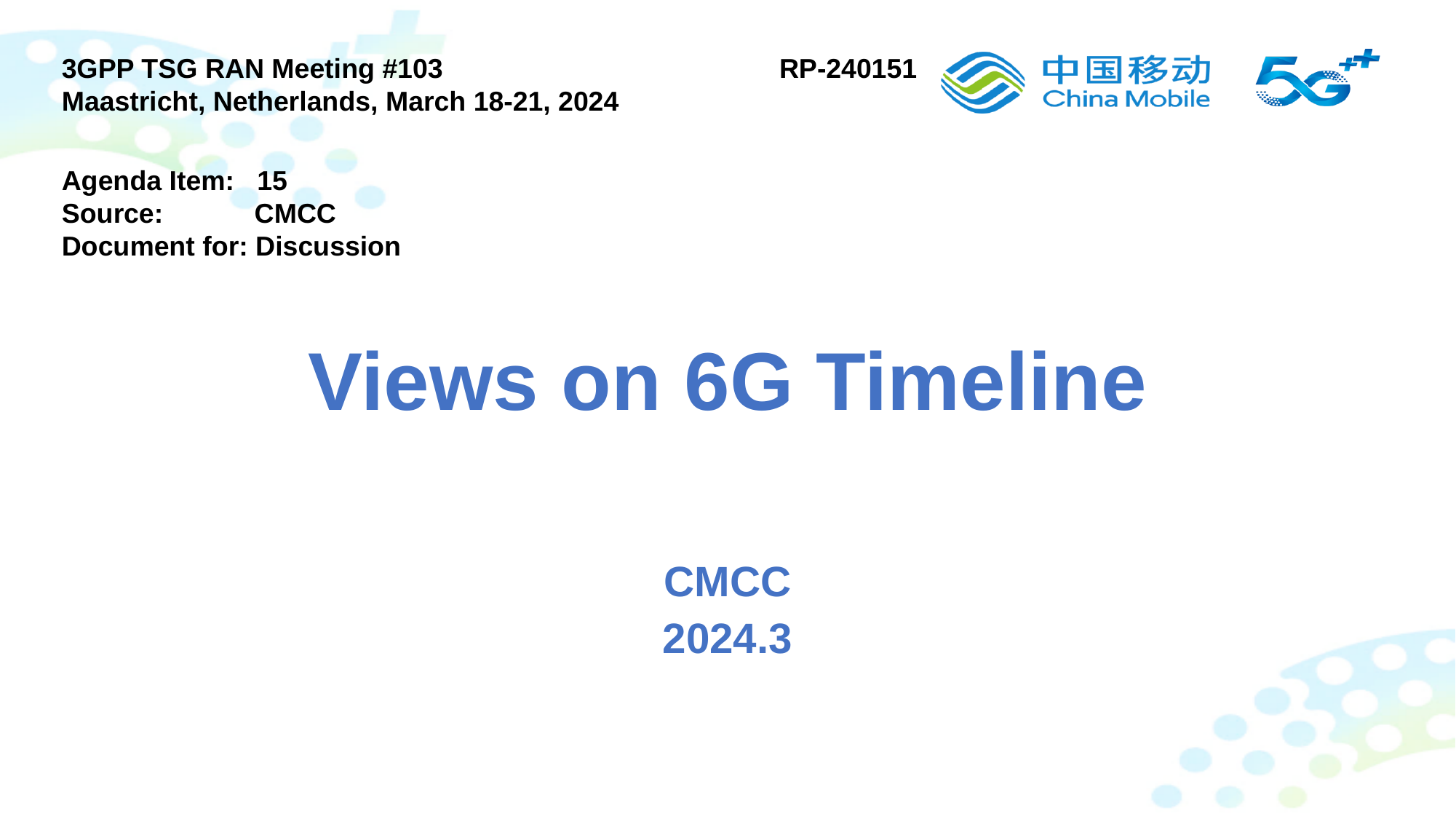

3GPP TSG RAN Meeting #103                                            RP-240151
Maastricht, Netherlands, March 18-21, 2024

Agenda Item:   15
Source:            CMCC
Document for: Discussion
# Views on 6G Timeline
CMCC
2024.3